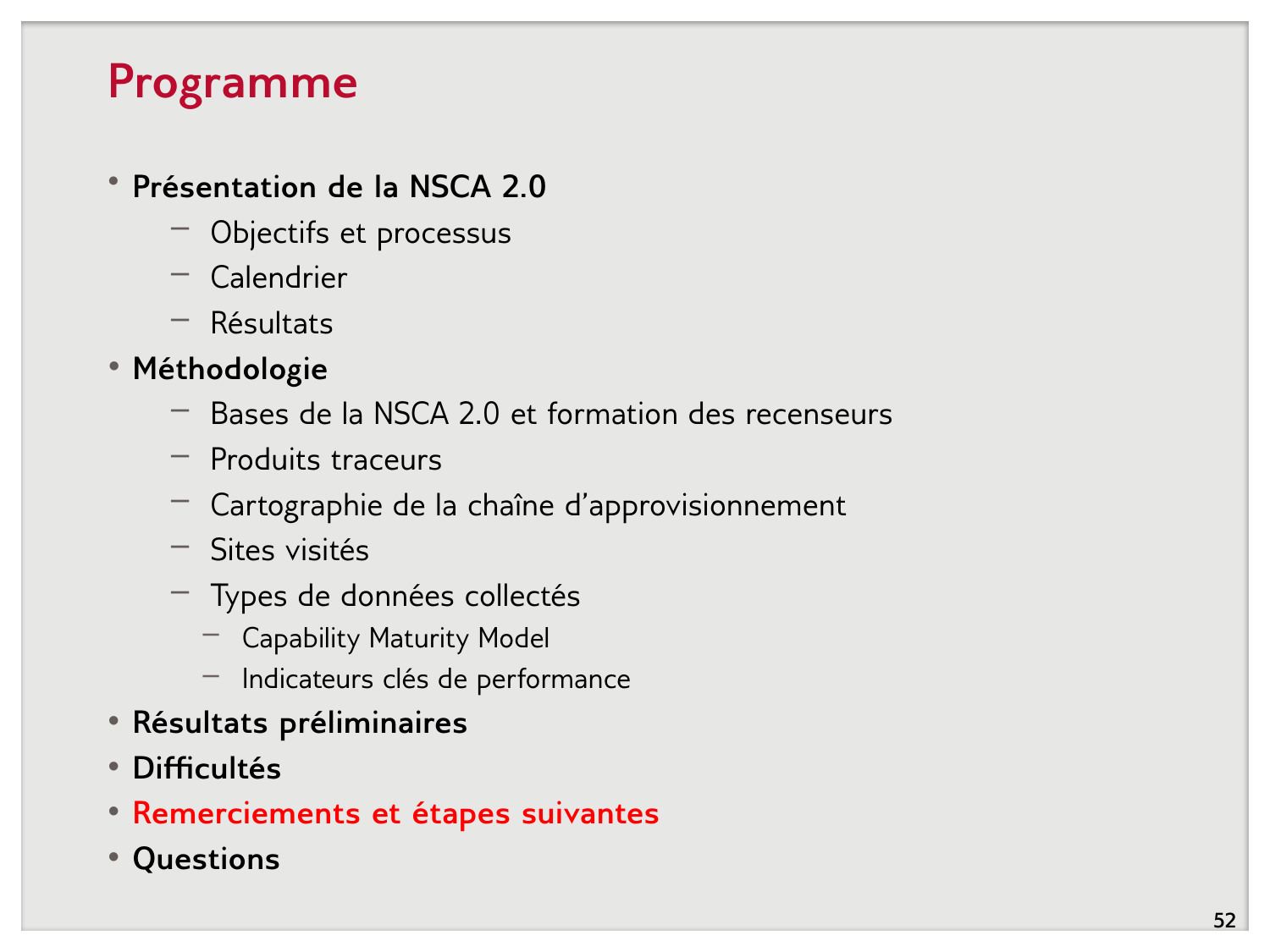

# Programme
Présentation de la NSCA 2.0
Objectifs et processus
Calendrier
Résultats
Méthodologie
Bases de la NSCA 2.0 et formation des recenseurs
Produits traceurs
Cartographie de la chaîne d’approvisionnement
Sites visités
Types de données collectés
Capability Maturity Model
Indicateurs clés de performance
Résultats préliminaires
Difficultés
Remerciements et étapes suivantes
Questions
52